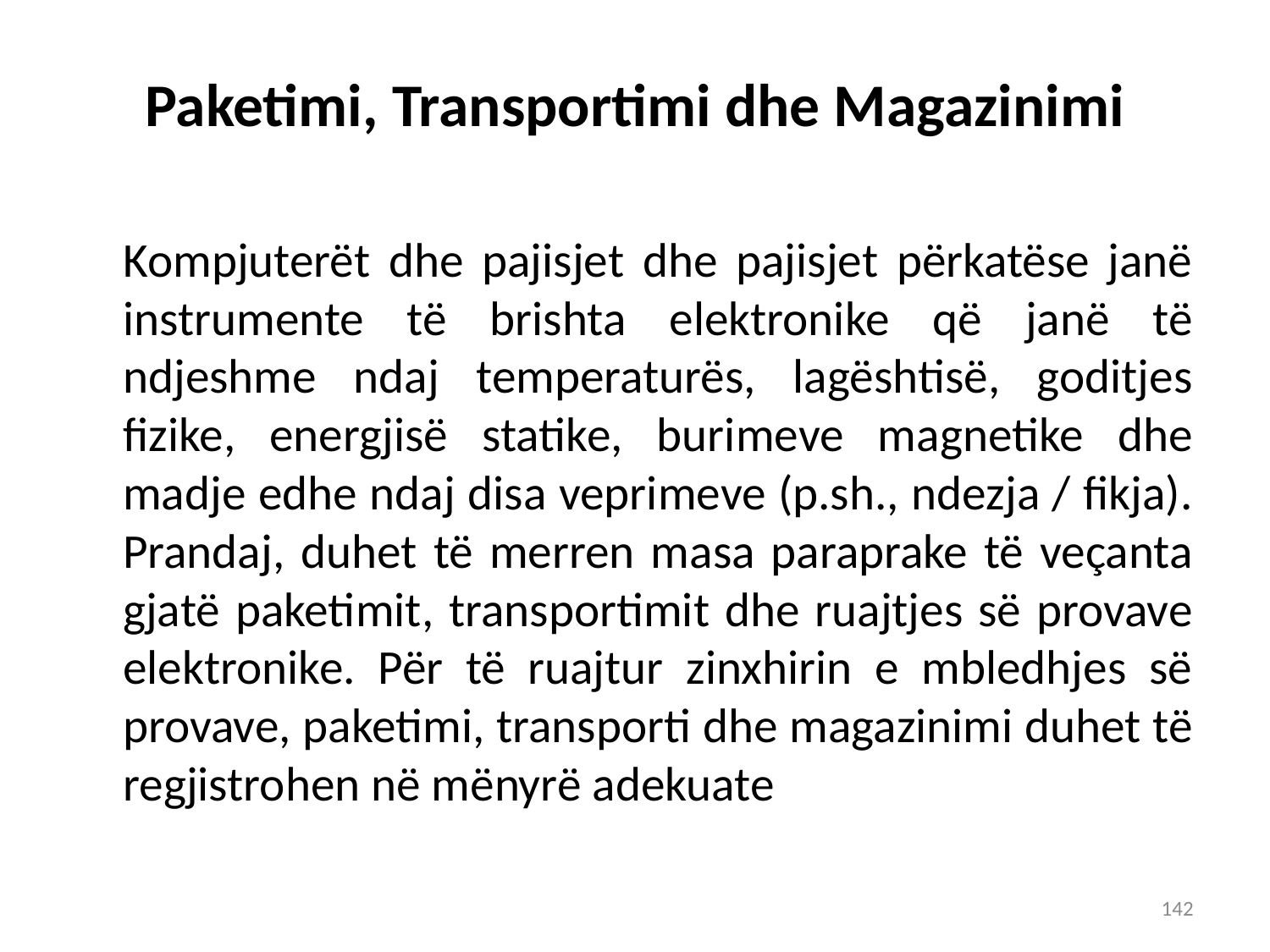

# Paketimi, Transportimi dhe Magazinimi
Kompjuterët dhe pajisjet dhe pajisjet përkatëse janë instrumente të brishta elektronike që janë të ndjeshme ndaj temperaturës, lagështisë, goditjes fizike, energjisë statike, burimeve magnetike dhe madje edhe ndaj disa veprimeve (p.sh., ndezja / fikja). Prandaj, duhet të merren masa paraprake të veçanta gjatë paketimit, transportimit dhe ruajtjes së provave elektronike. Për të ruajtur zinxhirin e mbledhjes së provave, paketimi, transporti dhe magazinimi duhet të regjistrohen në mënyrë adekuate
142